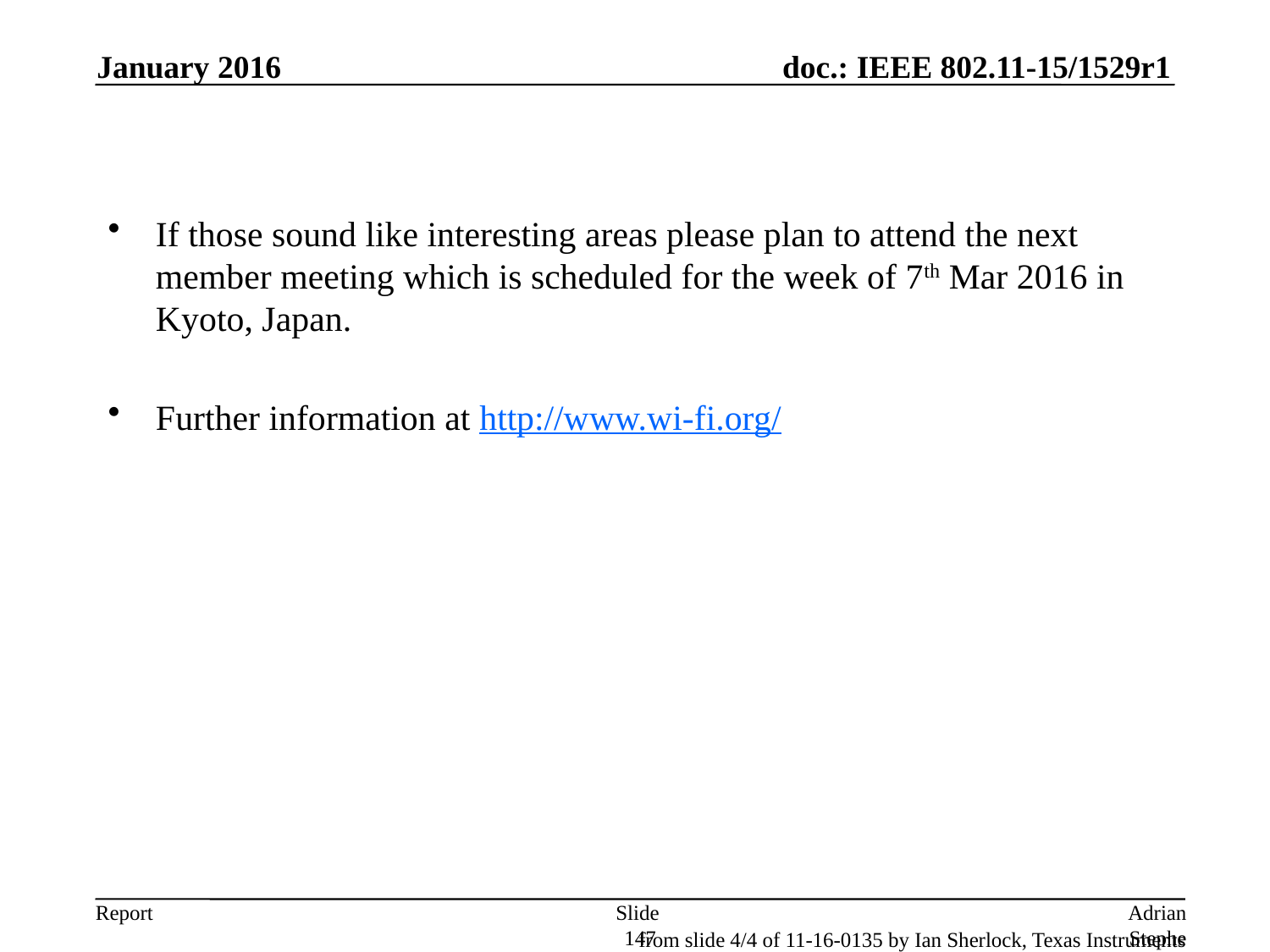

January 2016

If those sound like interesting areas please plan to attend the next member meeting which is scheduled for the week of 7th Mar 2016 in Kyoto, Japan.

Further information at http://www.wi-fi.org/
Slide 147
Adrian Stephens, Intel Corporation
from slide 4/4 of 11-16-0135 by Ian Sherlock, Texas Instruments